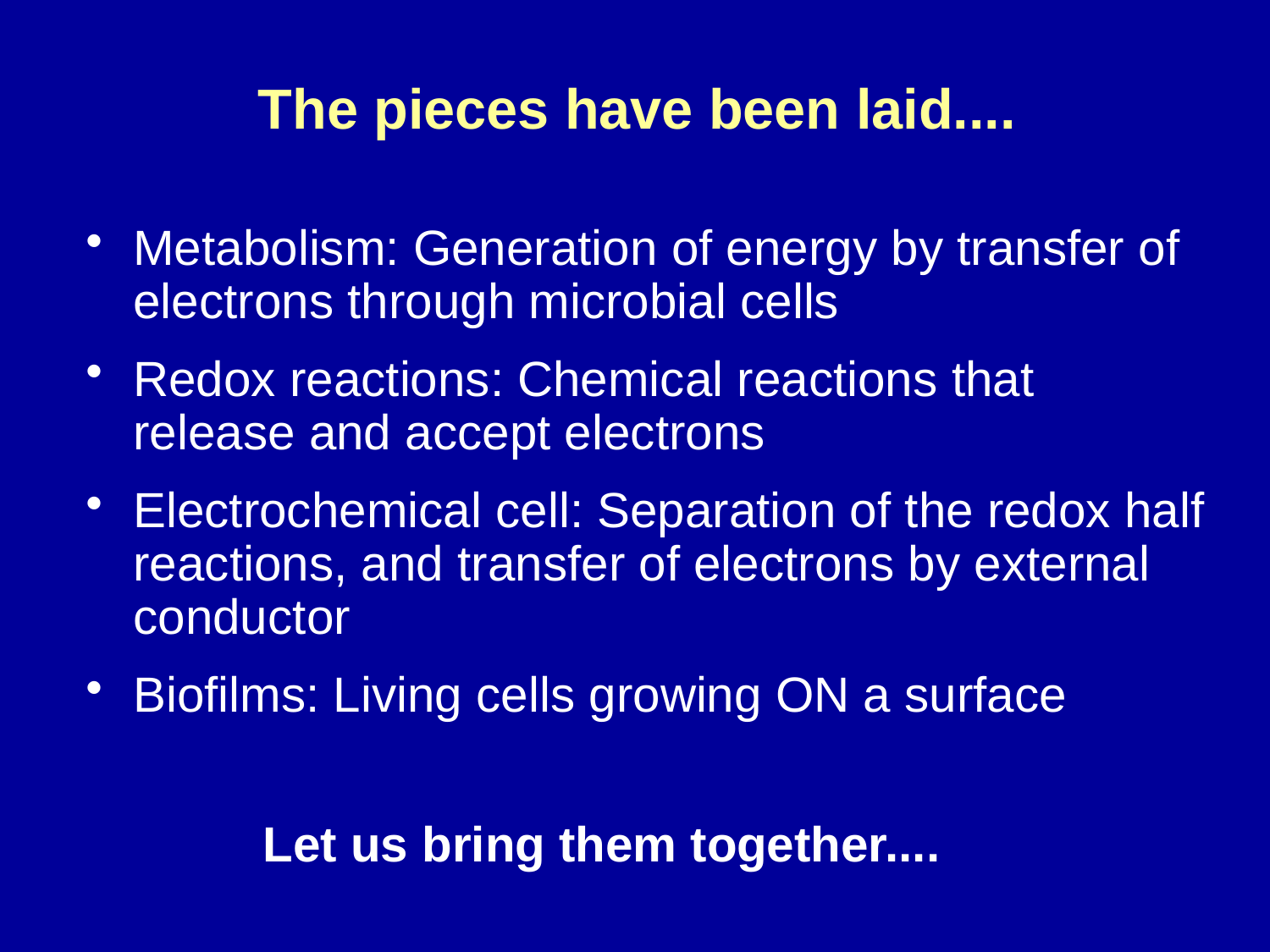

# The pieces have been laid....
Metabolism: Generation of energy by transfer of electrons through microbial cells
Redox reactions: Chemical reactions that release and accept electrons
Electrochemical cell: Separation of the redox half reactions, and transfer of electrons by external conductor
Biofilms: Living cells growing ON a surface
Let us bring them together....